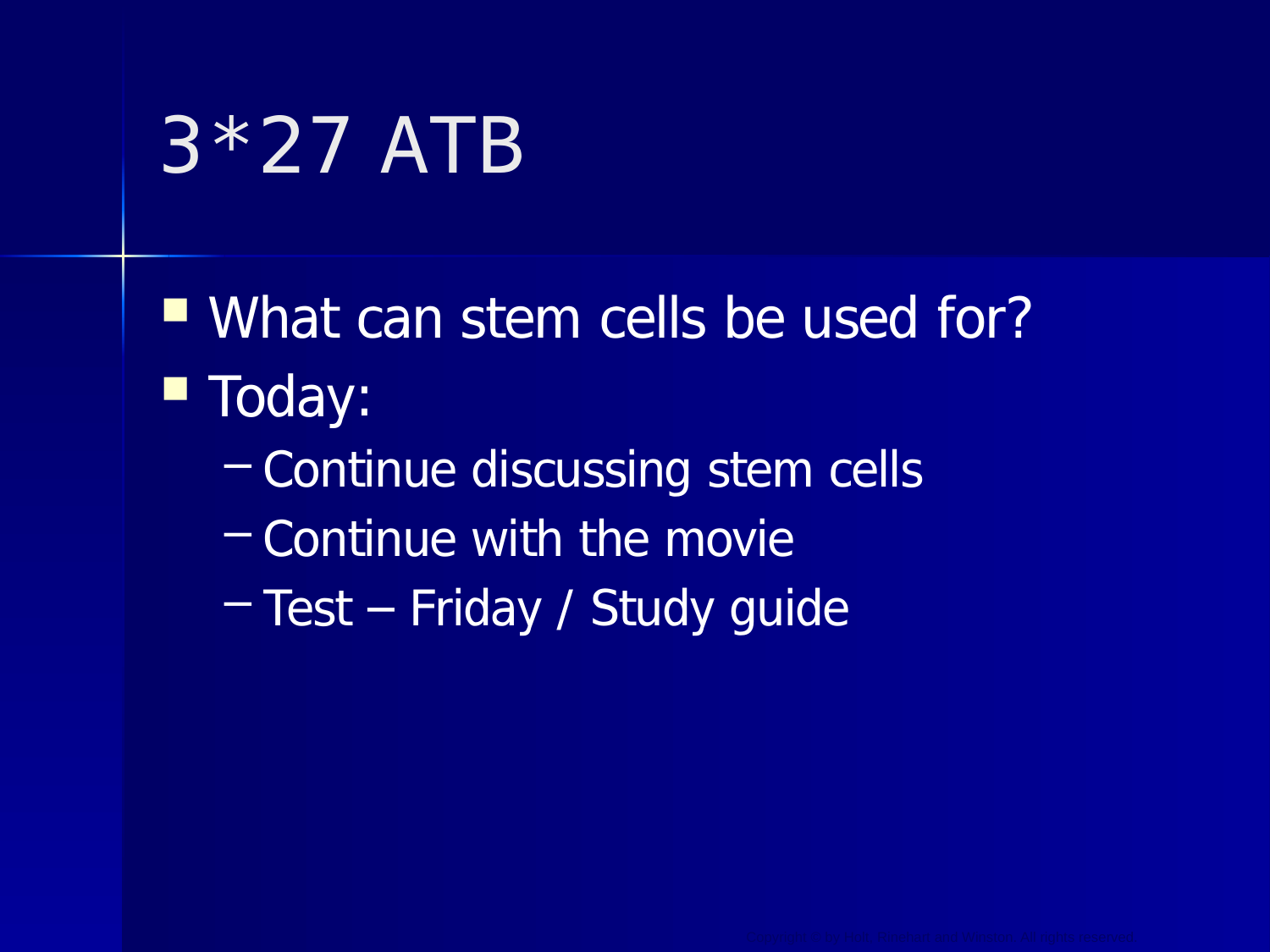

# 3*27 ATB
What can stem cells be used for?
Today:
Continue discussing stem cells
Continue with the movie
Test – Friday / Study guide